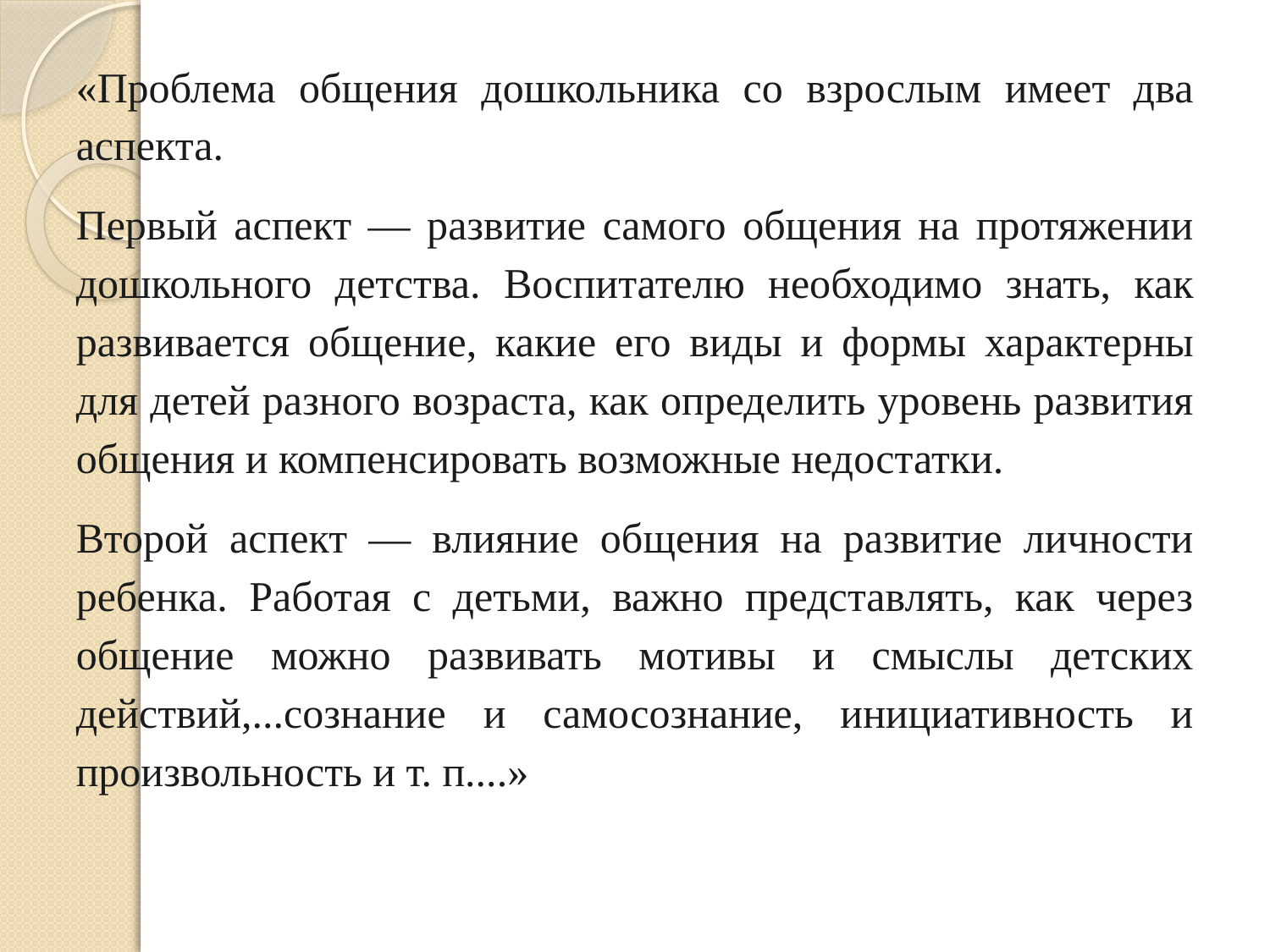

«Проблема общения дошкольника со взрослым имеет два аспекта.
Первый аспект — развитие самого общения на протяжении дошкольного детства. Воспитателю необходимо знать, как развивается общение, какие его виды и формы характерны для детей разного возраста, как определить уровень развития общения и компенсировать возможные недостатки.
Второй аспект — влияние общения на развитие личности ребенка. Работая с детьми, важно представлять, как через общение можно развивать мотивы и смыслы детских действий,...сознание и самосознание, инициативность и произвольность и т. п....»